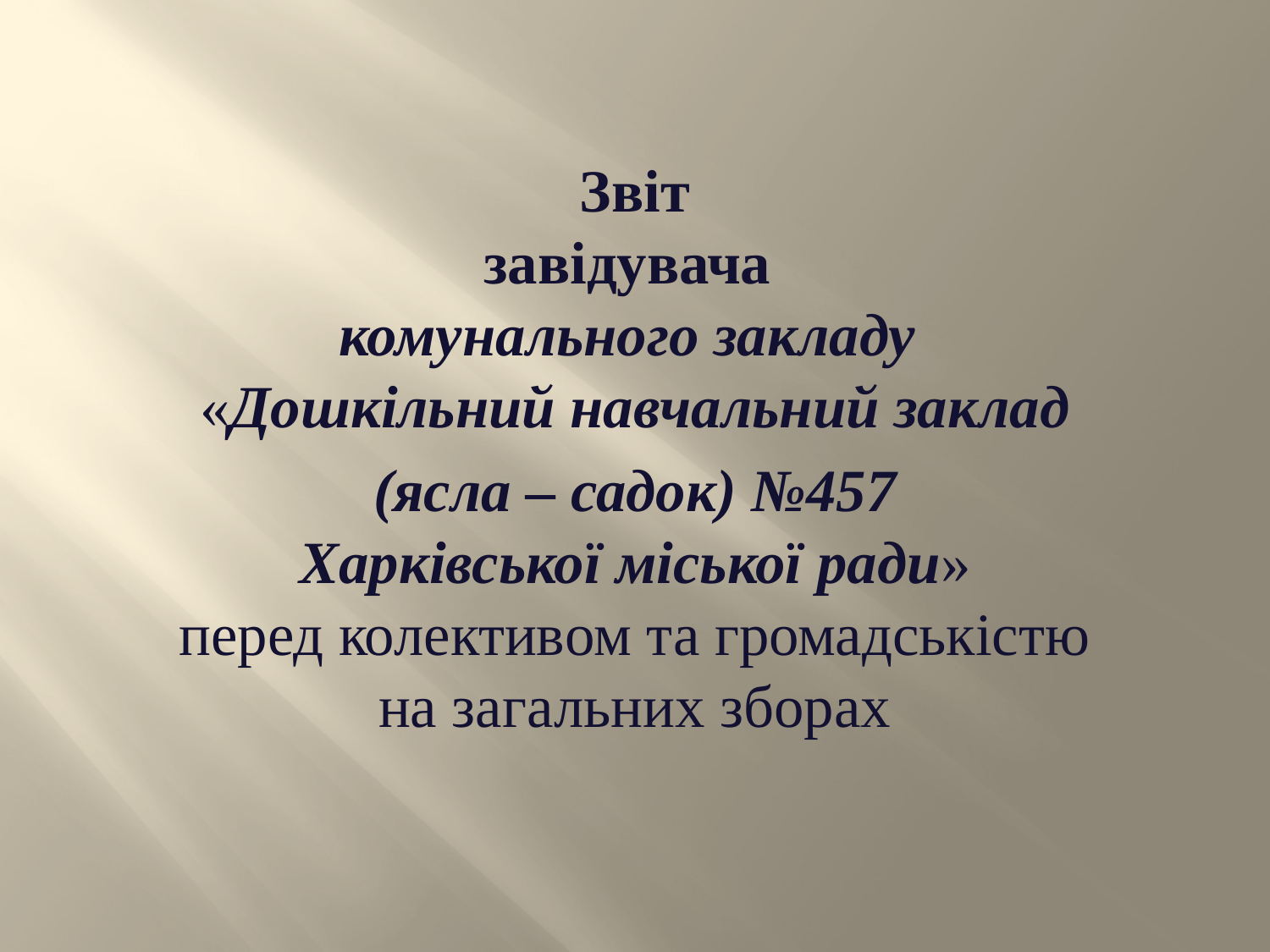

Звіт
завідувача
комунального закладу
«Дошкільний навчальний заклад
(ясла – садок) №457
Харківської міської ради»
перед колективом та громадськістю
на загальних зборах